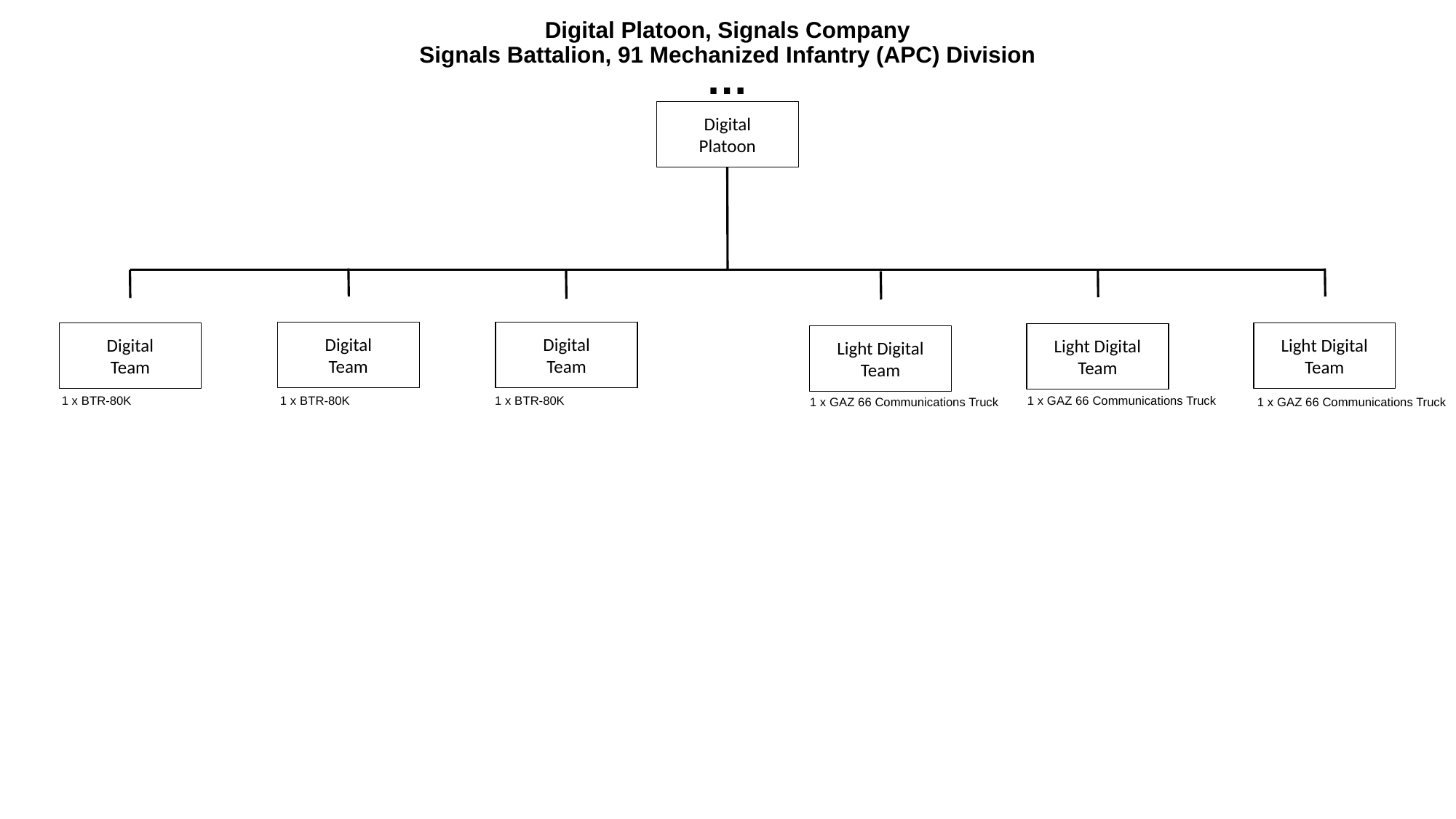

# Digital Platoon, Signals Company Signals Battalion, 91 Mechanized Infantry (APC) Division
…
Digital
Platoon
Digital
Team
Digital
Team
Digital
Team
Light Digital
Team
Light Digital
Team
Light Digital
Team
1 x BTR-80K
1 x BTR-80K
1 x BTR-80K
1 x GAZ 66 Communications Truck
1 x GAZ 66 Communications Truck
1 x GAZ 66 Communications Truck